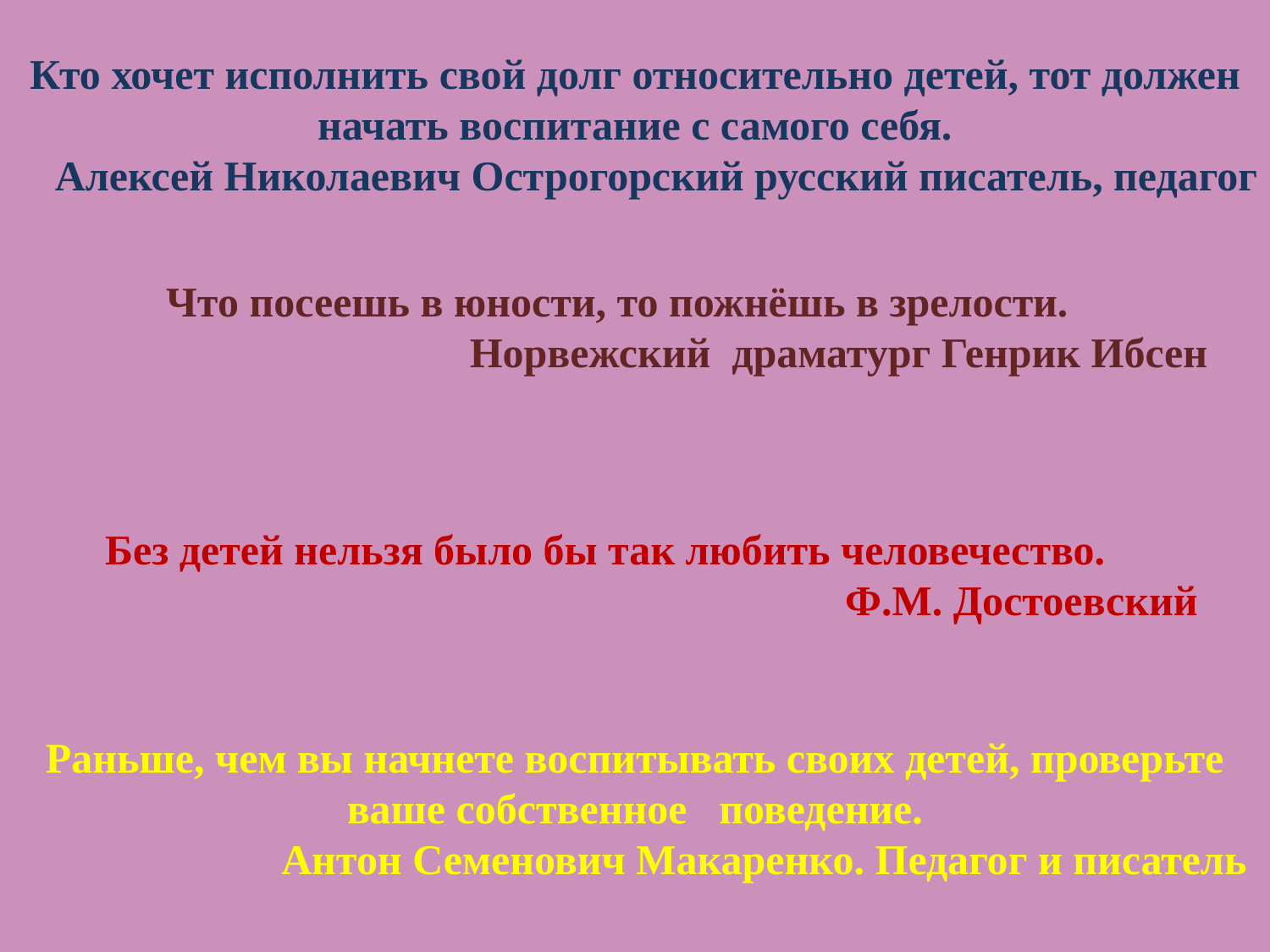

Кто хочет исполнить свой долг относительно детей, тот должен начать воспитание с самого себя.
Алексей Николаевич Острогорский русский писатель, педагог
Что посеешь в юности, то пожнёшь в зрелости.
Норвежский  драматург Генрик Ибсен
Без детей нельзя было бы так любить человечество.
	Ф.М. Достоевский
Раньше, чем вы начнете воспитывать своих детей, проверьте ваше собственное   поведение.
Антон Семенович Макаренко. Педагог и писатель